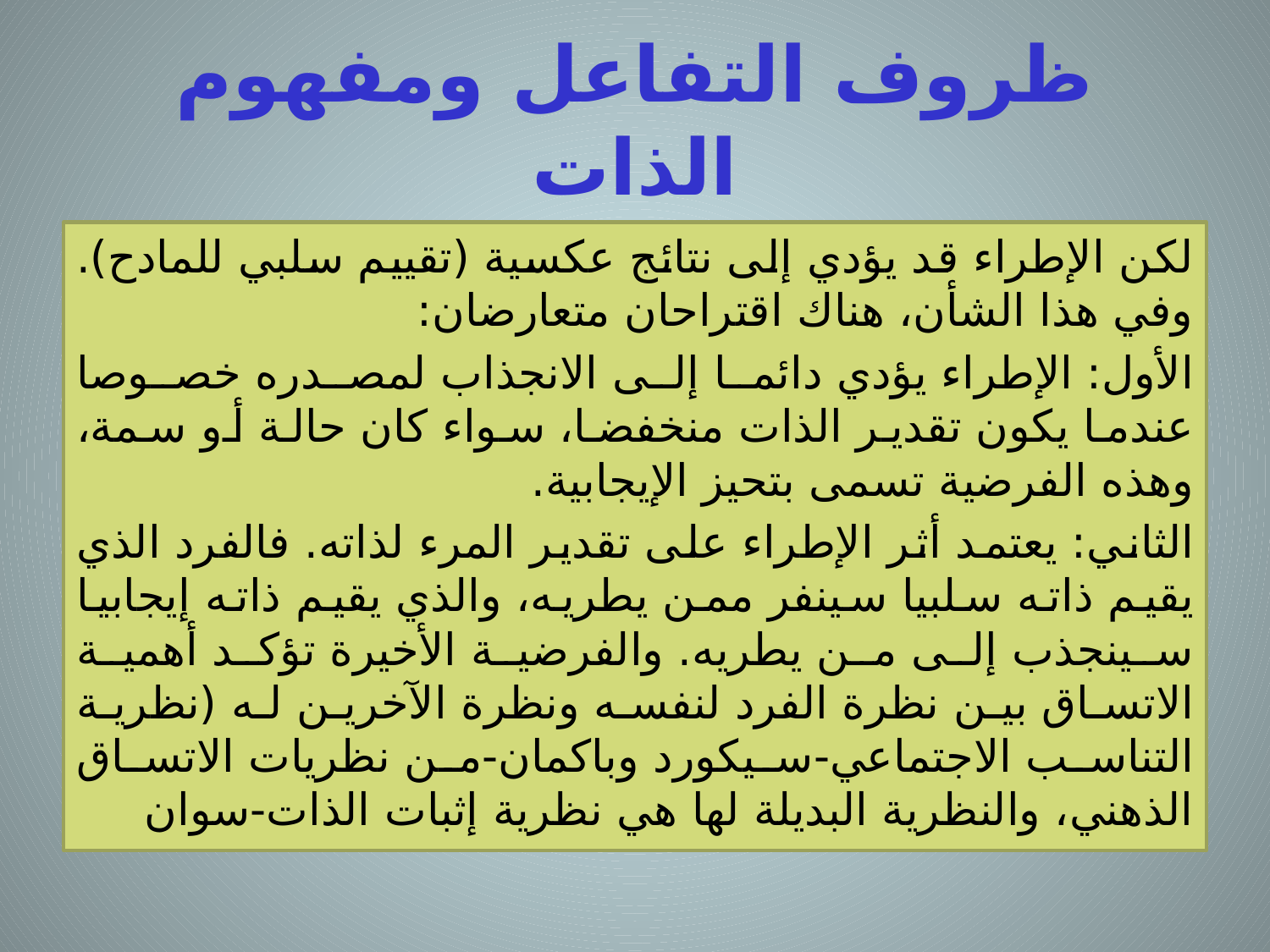

# ظروف التفاعل ومفهوم الذات
لكن الإطراء قد يؤدي إلى نتائج عكسية (تقييم سلبي للمادح). وفي هذا الشأن، هناك اقتراحان متعارضان:
الأول: الإطراء يؤدي دائما إلى الانجذاب لمصدره خصوصا عندما يكون تقدير الذات منخفضا، سواء كان حالة أو سمة، وهذه الفرضية تسمى بتحيز الإيجابية.
الثاني: يعتمد أثر الإطراء على تقدير المرء لذاته. فالفرد الذي يقيم ذاته سلبيا سينفر ممن يطريه، والذي يقيم ذاته إيجابيا سينجذب إلى من يطريه. والفرضية الأخيرة تؤكد أهمية الاتساق بين نظرة الفرد لنفسه ونظرة الآخرين له (نظرية التناسب الاجتماعي-سيكورد وباكمان-من نظريات الاتساق الذهني، والنظرية البديلة لها هي نظرية إثبات الذات-سوان